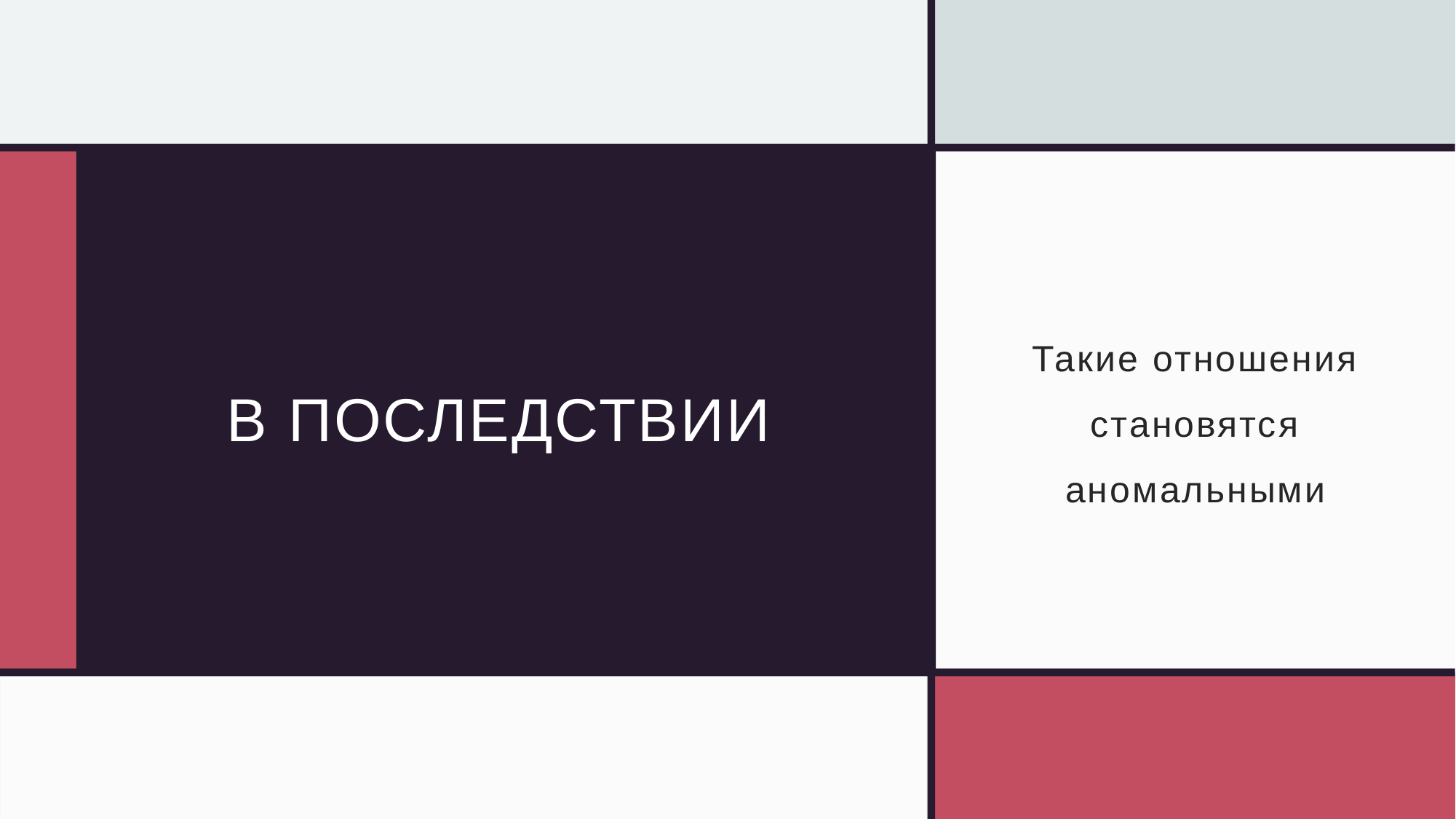

# В последствии
Такие отношения становятся аномальными